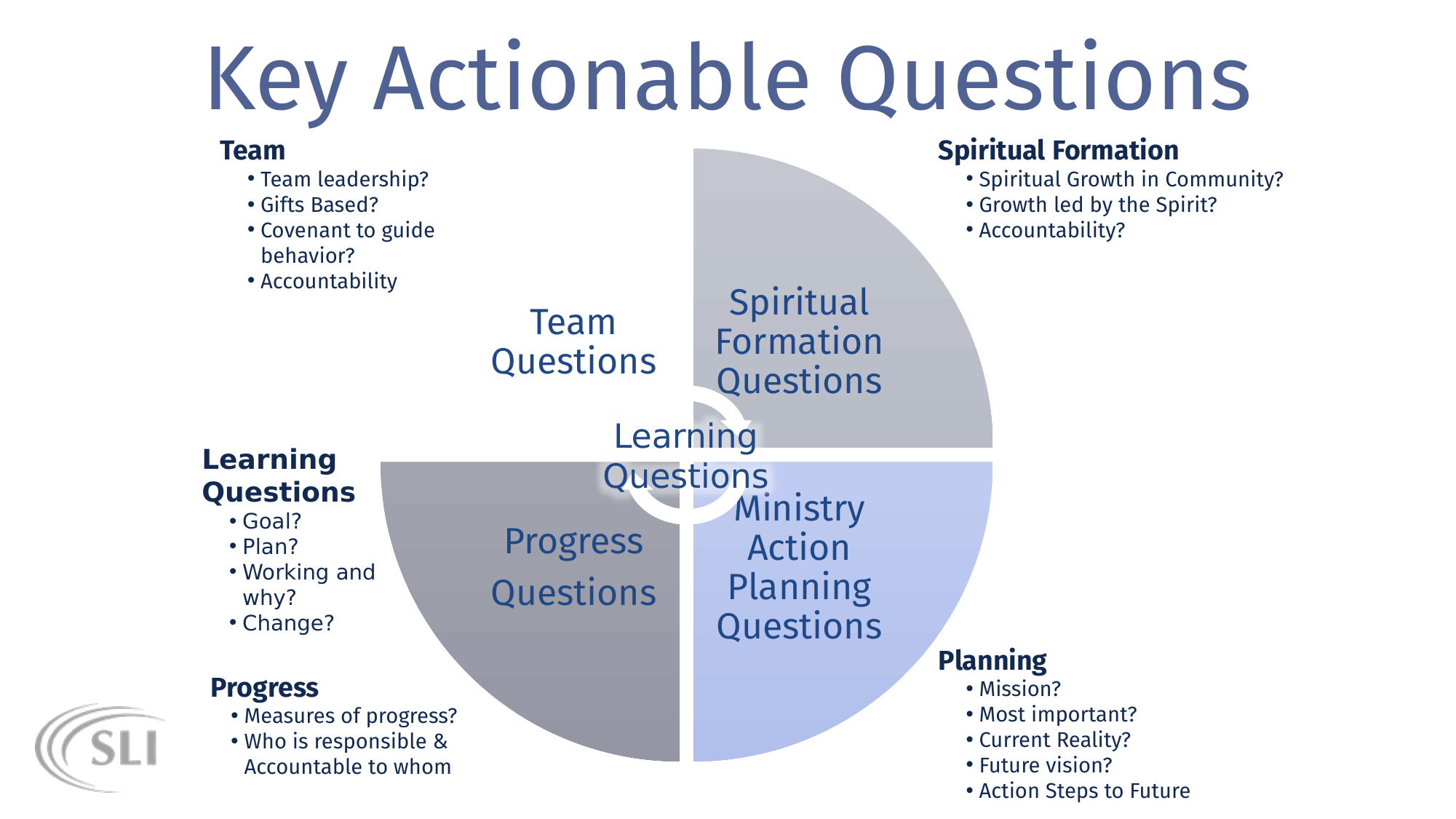

# Key Actionable Questions
Team Questions
Spiritual Formation Questions
Ministry Action Planning Questions
Progress
Questions
Team
Team leadership?
Gifts Based?
Covenant to guide behavior?
Accountability?
Spiritual Formation
Spiritual Growth in Community?
Growth led by the Spirit?
Accountability?
Learning
Questions
Learning Questions
Goal?
Plan?
Working and why?
Change?
Planning
Mission?
Most important?
Current Reality?
Future vision?
Action Steps to Future?
Progress
Measures of progress?
Who is responsible & Accountable to whom?
When?